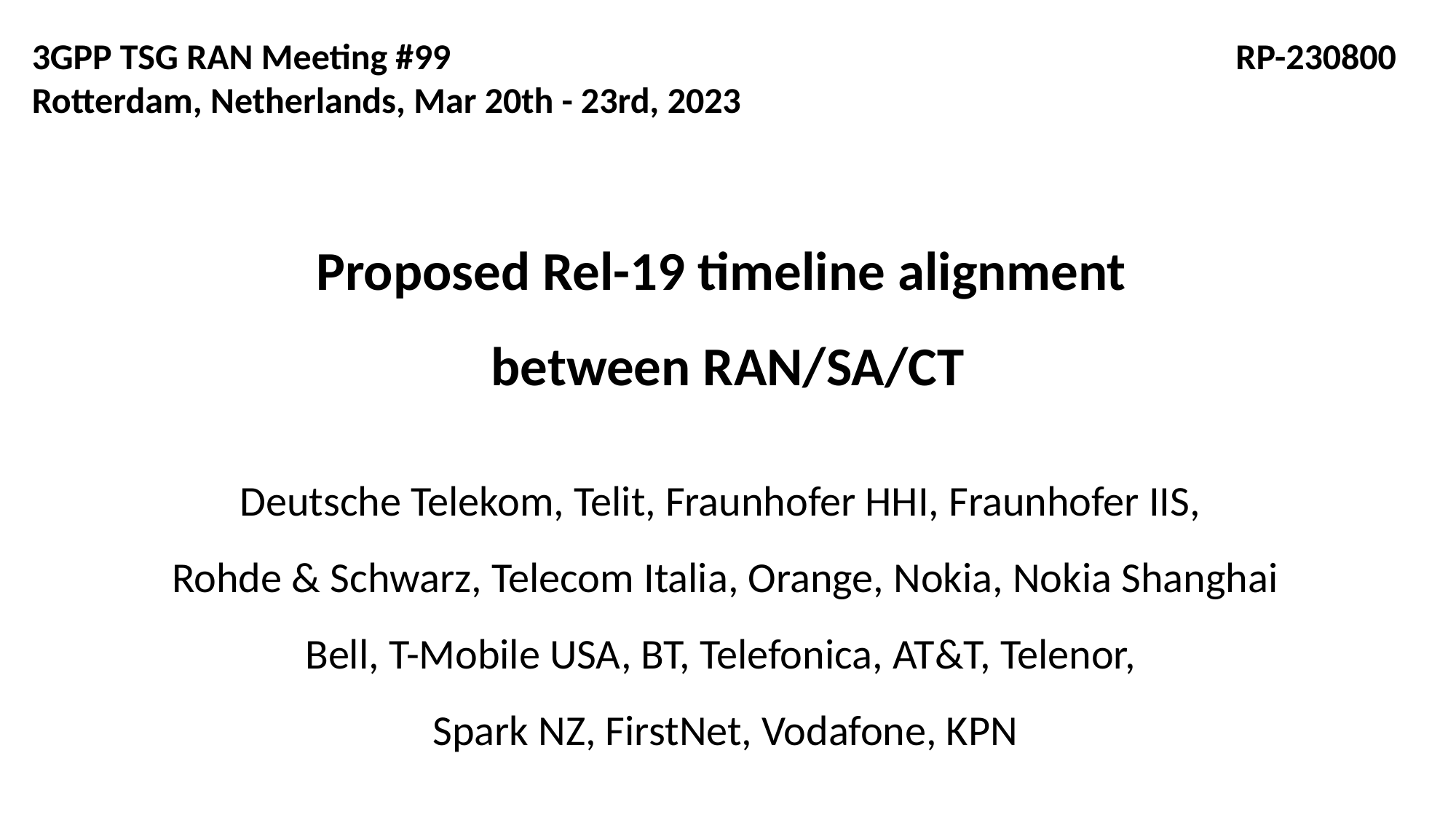

3GPP TSG RAN Meeting #99 						                           RP-230800
Rotterdam, Netherlands, Mar 20th - 23rd, 2023
# Proposed Rel-19 timeline alignment between RAN/SA/CT
Deutsche Telekom, Telit, Fraunhofer HHI, Fraunhofer IIS,
Rohde & Schwarz, Telecom Italia, Orange, Nokia, Nokia Shanghai Bell, T-Mobile USA, BT, Telefonica, AT&T, Telenor,
Spark NZ, FirstNet, Vodafone, KPN